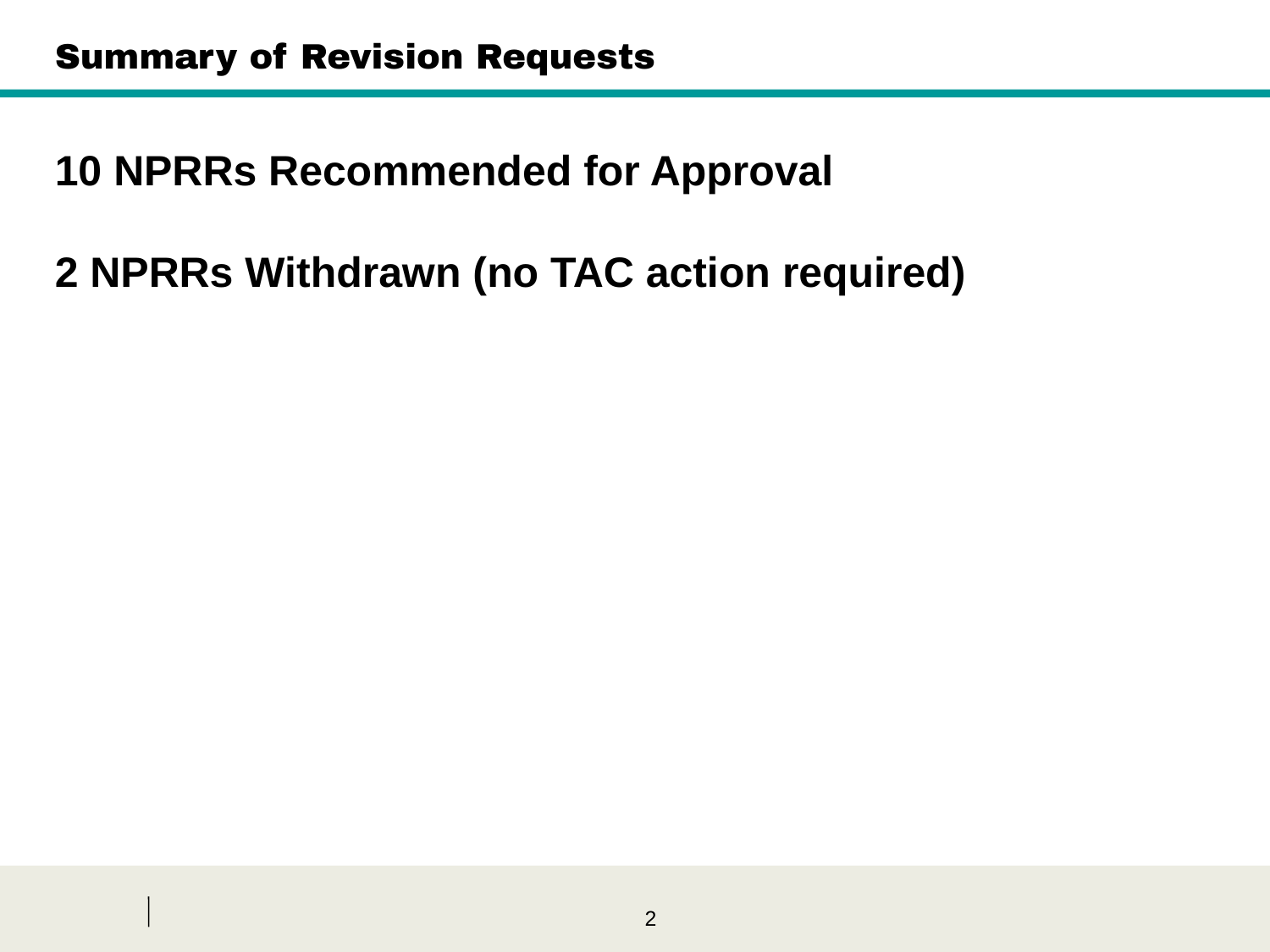

Summary of Revision Requests
10 NPRRs Recommended for Approval

2 NPRRs Withdrawn (no TAC action required)